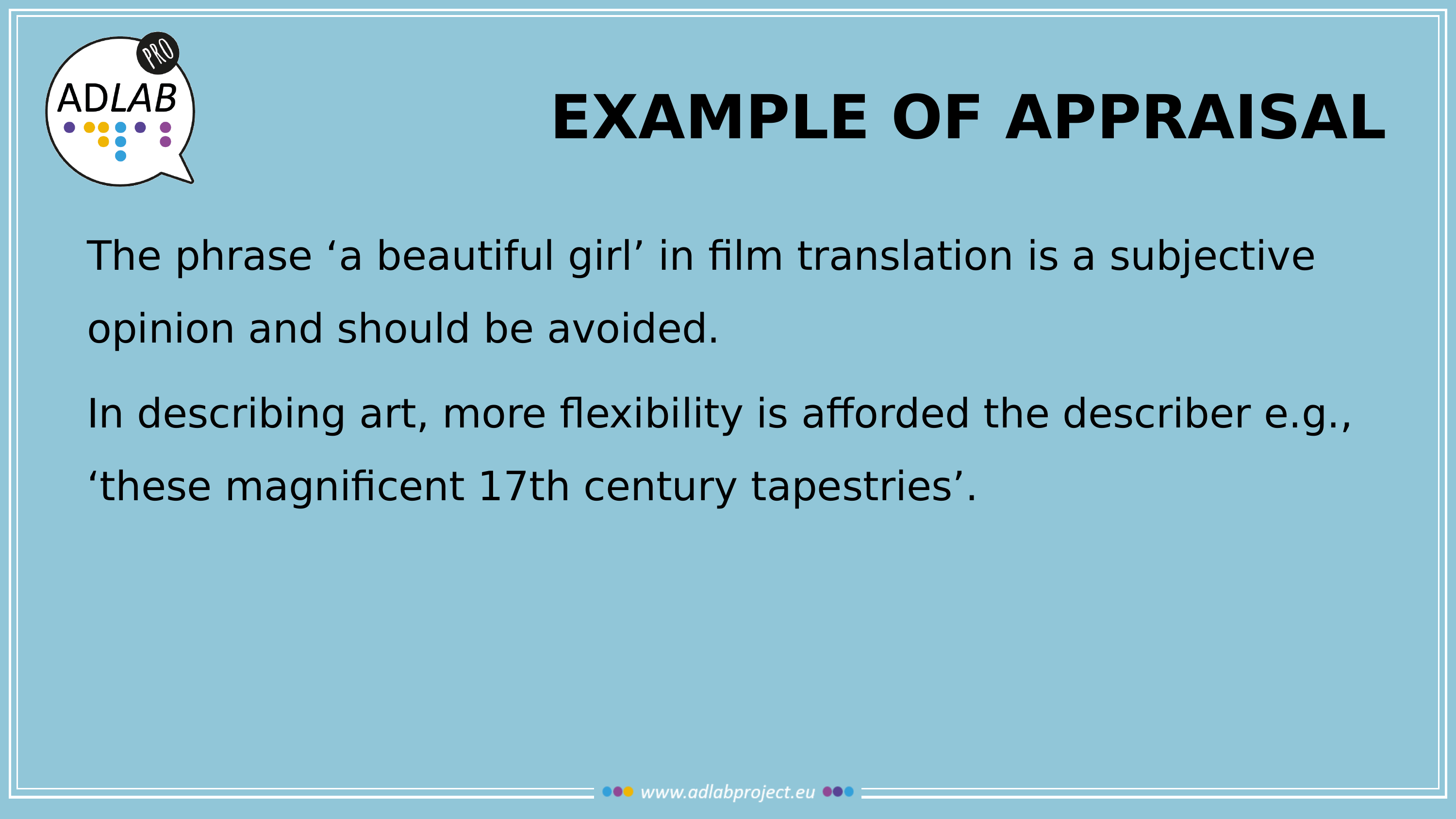

# Example of appraisal
The phrase ‘a beautiful girl’ in film translation is a subjective opinion and should be avoided.
In describing art, more flexibility is afforded the describer e.g., ‘these magnificent 17th century tapestries’.